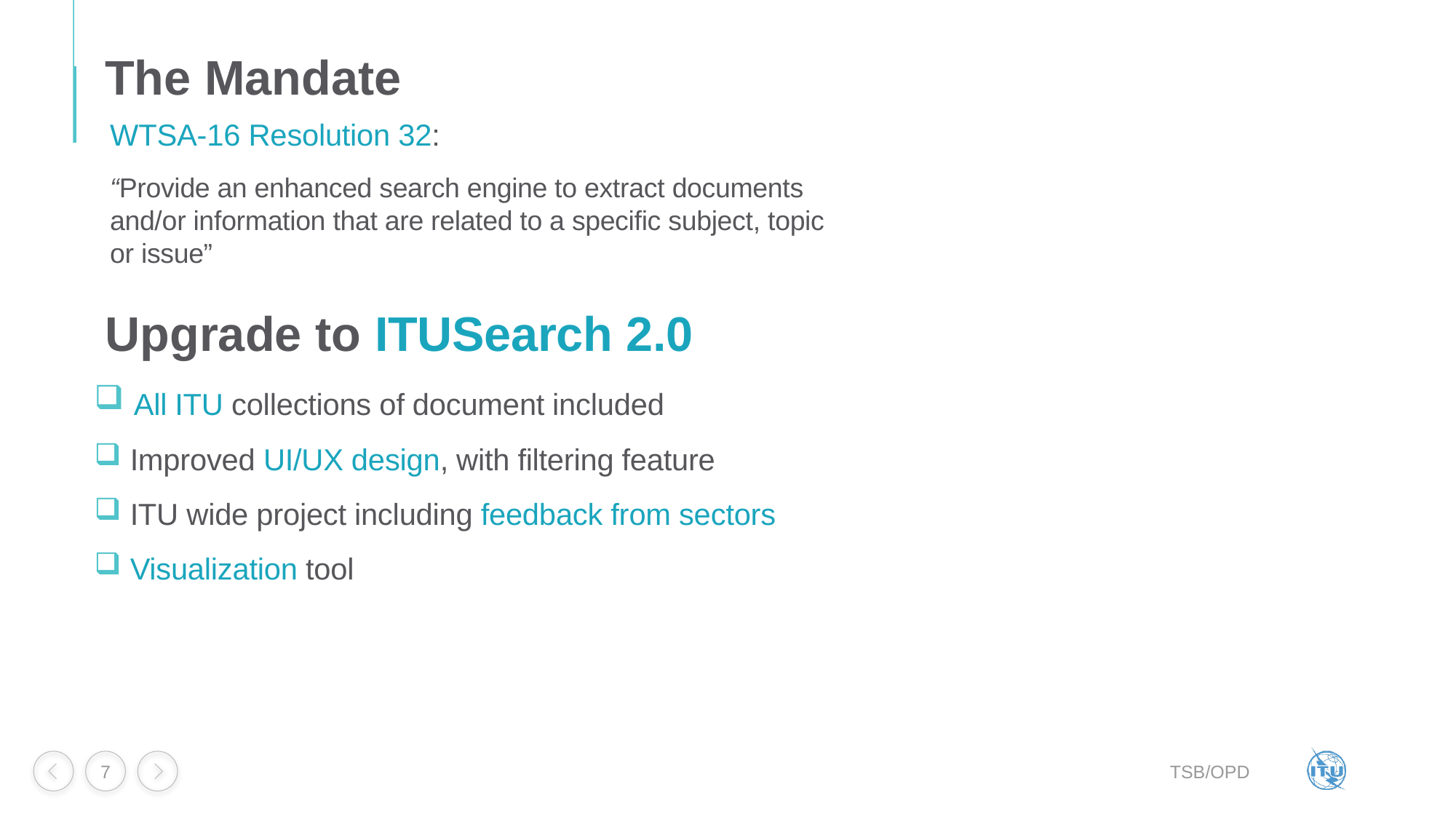

The Mandate
WTSA-16 Resolution 32:
“Provide an enhanced search engine to extract documents and/or information that are related to a specific subject, topic or issue”

Upgrade to ITUSearch 2.0
 All ITU collections of document included
 Improved UI/UX design, with filtering feature
 ITU wide project including feedback from sectors
 Visualization tool